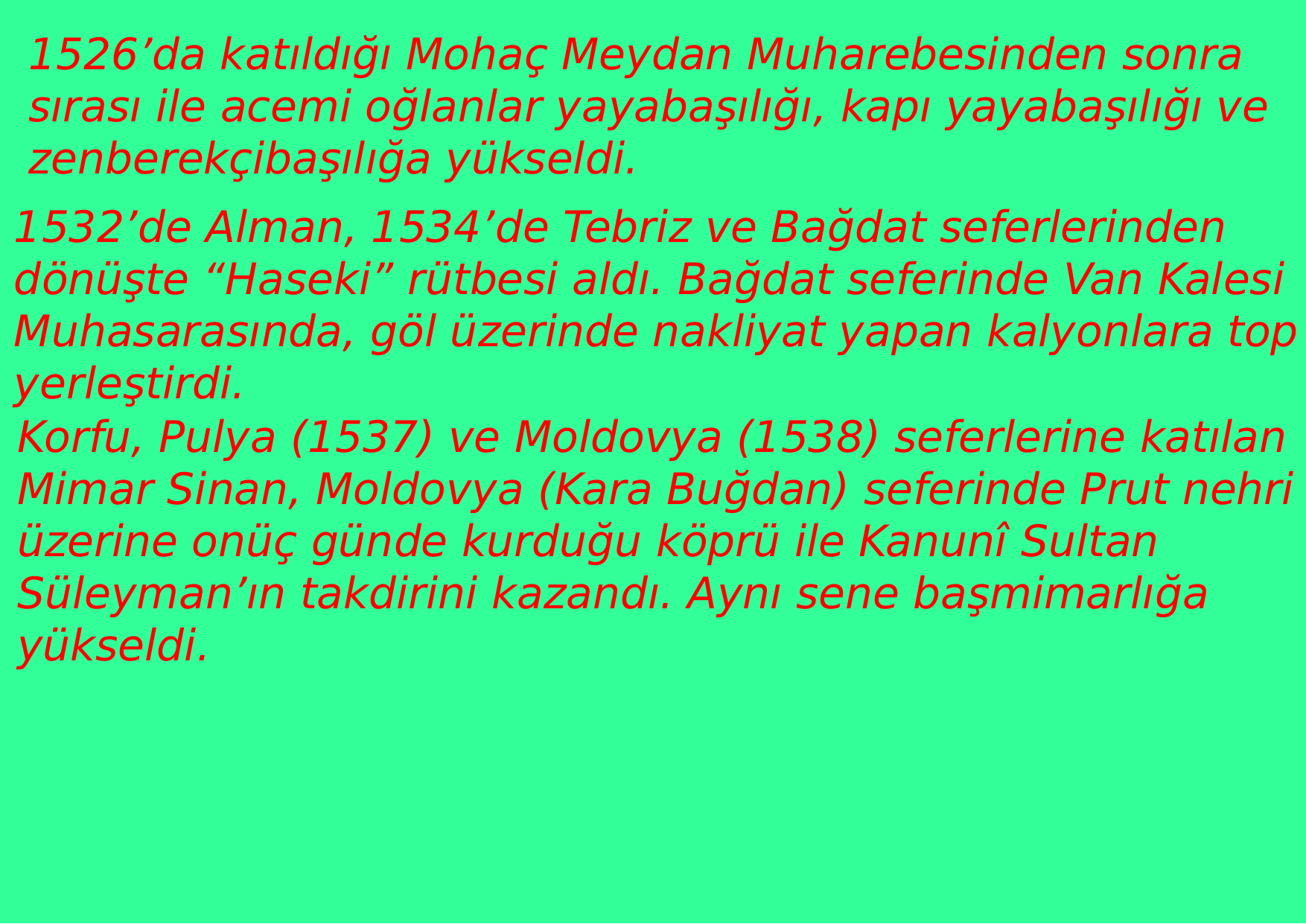

1526’da katıldığı Mohaç Meydan Muharebesinden sonra sırası ile acemi oğlanlar yayabaşılığı, kapı yayabaşılığı ve zenberekçibaşılığa yükseldi.

1532’de Alman, 1534’de Tebriz ve Bağdat seferlerinden dönüşte “Haseki” rütbesi aldı. Bağdat seferinde Van Kalesi Muhasarasında, göl üzerinde nakliyat yapan kalyonlara top yerleştirdi.

Korfu, Pulya (1537) ve Moldovya (1538) seferlerine katılan Mimar Sinan, Moldovya (Kara Buğdan) seferinde Prut nehri üzerine onüç günde kurduğu köprü ile Kanunî Sultan Süleyman’ın takdirini kazandı. Aynı sene başmimarlığa yükseldi.